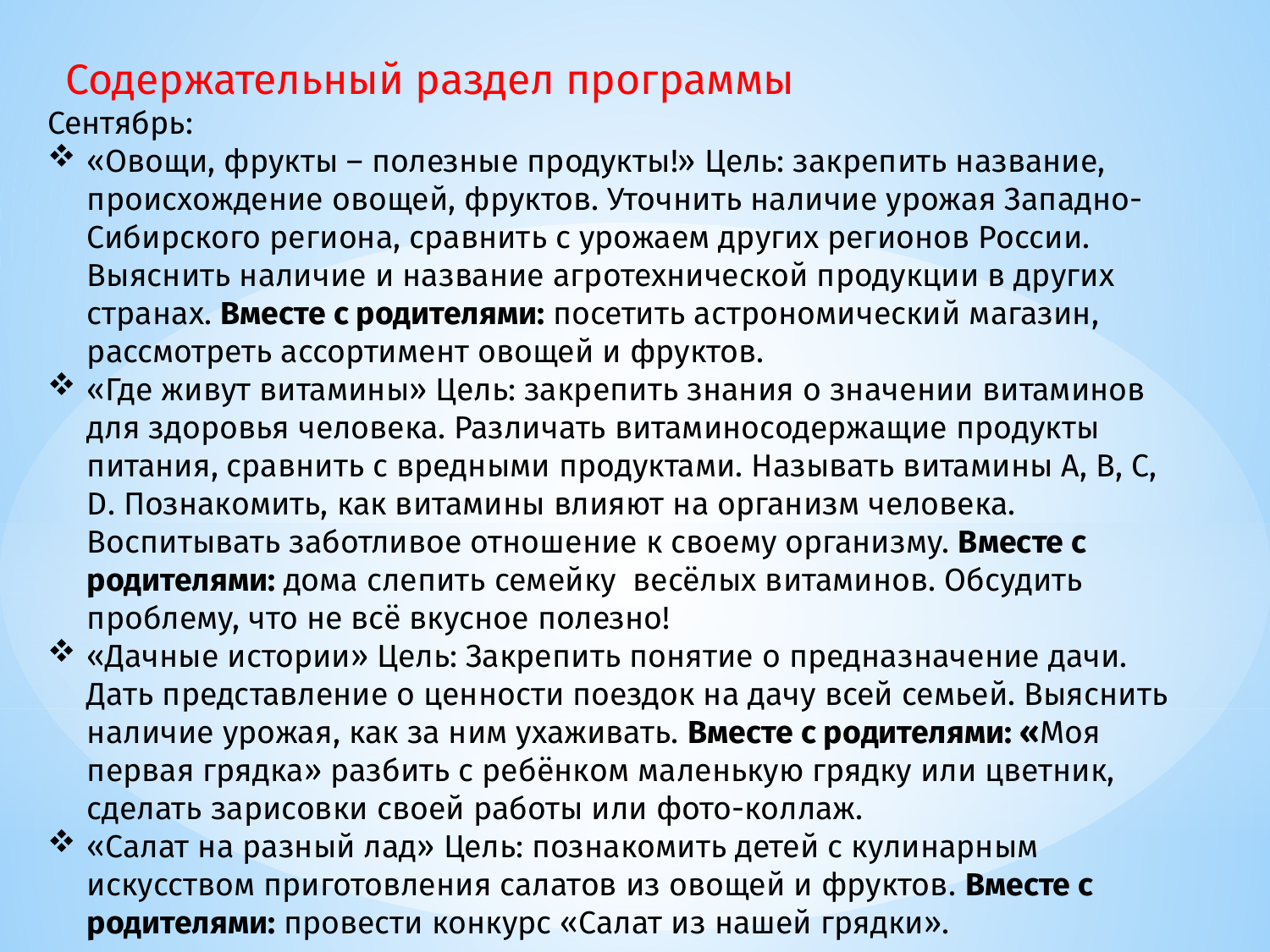

Содержательный раздел программы
Сентябрь:
«Овощи, фрукты – полезные продукты!» Цель: закрепить название, происхождение овощей, фруктов. Уточнить наличие урожая Западно-Сибирского региона, сравнить с урожаем других регионов России. Выяснить наличие и название агротехнической продукции в других странах. Вместе с родителями: посетить астрономический магазин, рассмотреть ассортимент овощей и фруктов.
«Где живут витамины» Цель: закрепить знания о значении витаминов для здоровья человека. Различать витаминосодержащие продукты питания, сравнить с вредными продуктами. Называть витамины А, В, С, D. Познакомить, как витамины влияют на организм человека. Воспитывать заботливое отношение к своему организму. Вместе с родителями: дома слепить семейку  весёлых витаминов. Обсудить проблему, что не всё вкусное полезно!
«Дачные истории» Цель: Закрепить понятие о предназначение дачи. Дать представление о ценности поездок на дачу всей семьей. Выяснить наличие урожая, как за ним ухаживать. Вместе с родителями: «Моя первая грядка» разбить с ребёнком маленькую грядку или цветник, сделать зарисовки своей работы или фото-коллаж.
«Салат на разный лад» Цель: познакомить детей с кулинарным искусством приготовления салатов из овощей и фруктов. Вместе с родителями: провести конкурс «Салат из нашей грядки».